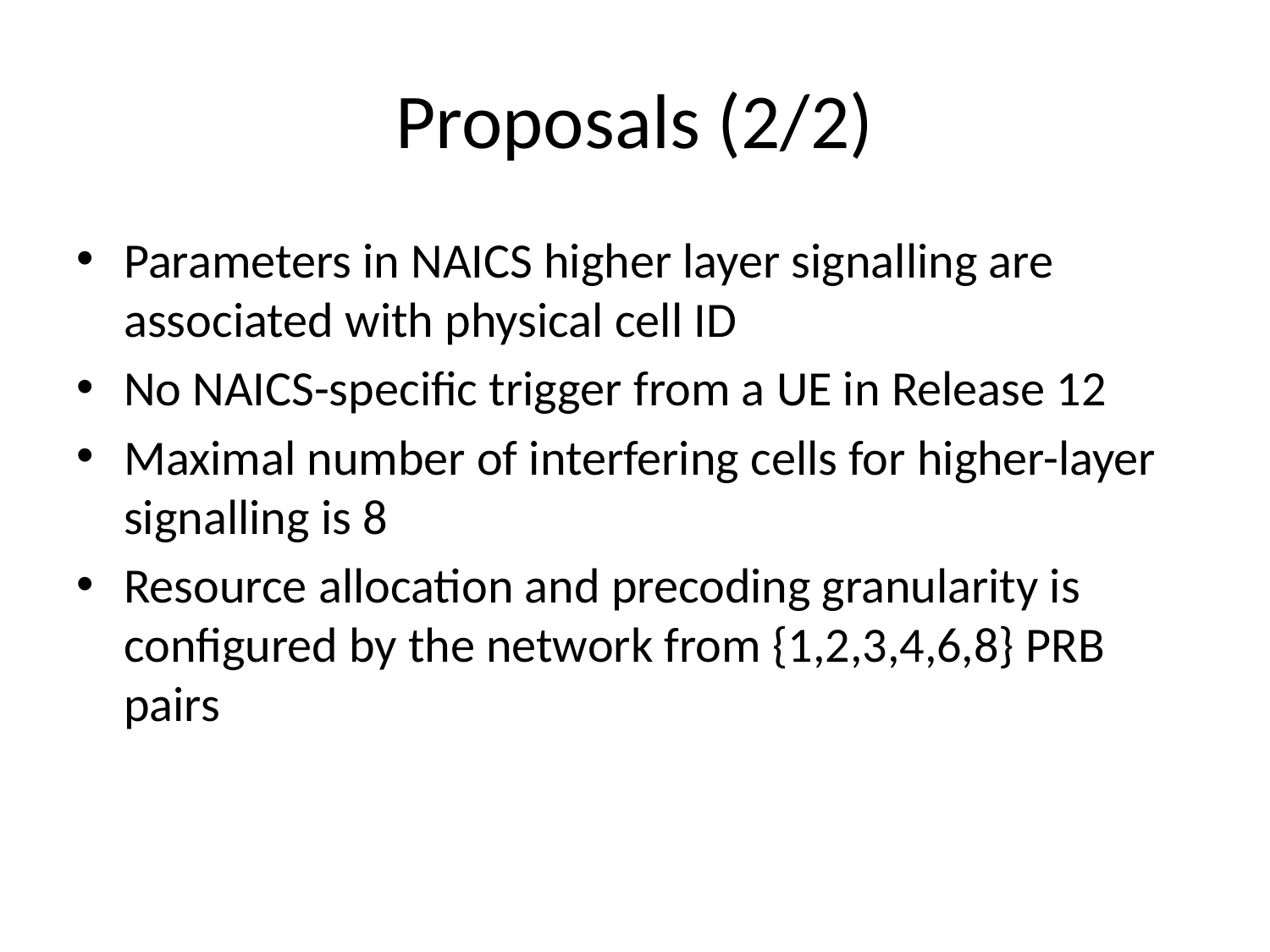

# Proposals (2/2)
Parameters in NAICS higher layer signalling are associated with physical cell ID
No NAICS-specific trigger from a UE in Release 12
Maximal number of interfering cells for higher-layer signalling is 8
Resource allocation and precoding granularity is configured by the network from {1,2,3,4,6,8} PRB pairs